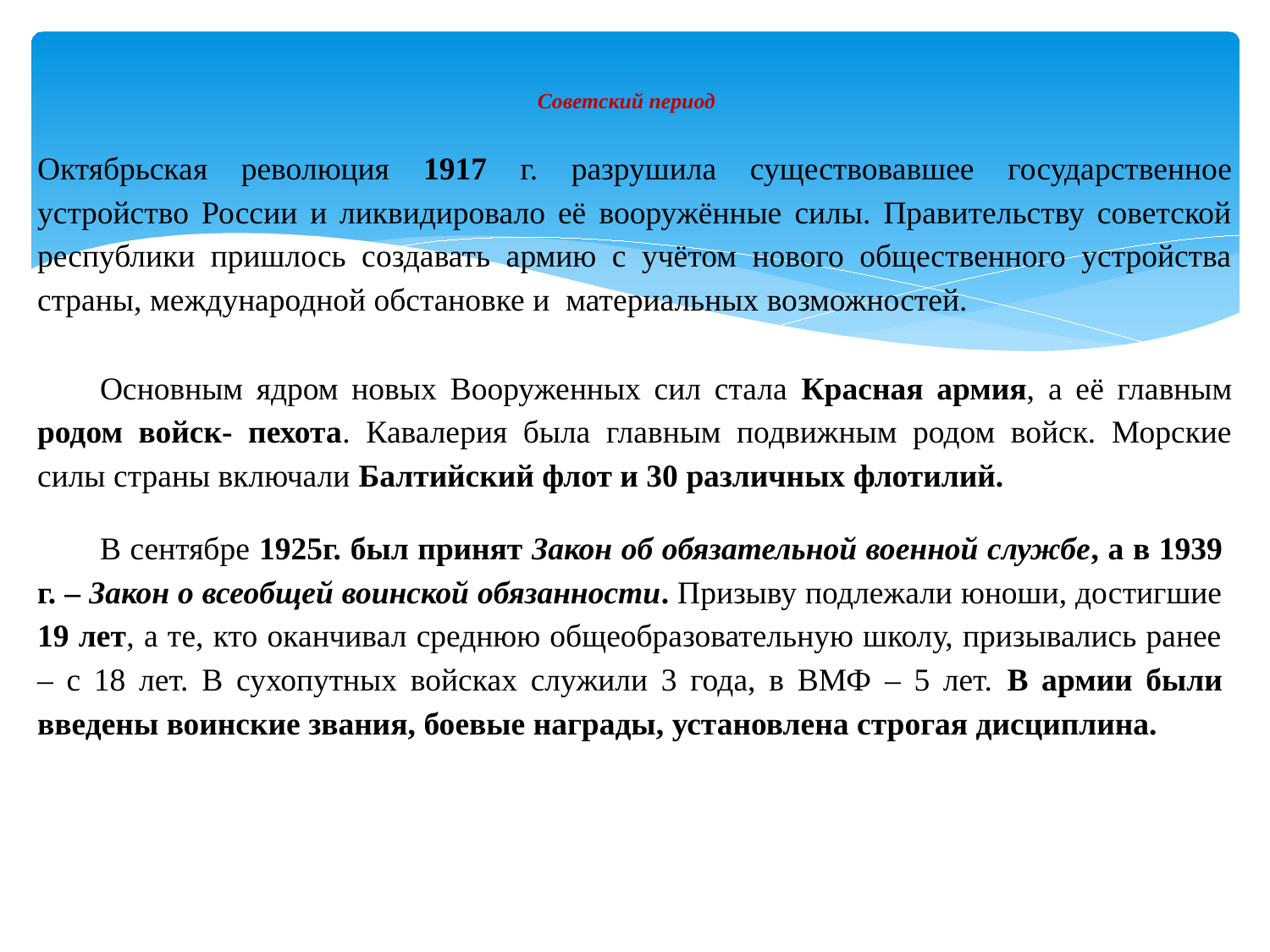

# Советский период
Октябрьская революция 1917 г. разрушила существовавшее государственное устройство России и ликвидировало её вооружённые силы. Правительству советской республики пришлось создавать армию с учётом нового общественного устройства страны, международной обстановке и  материальных возможностей.
Основным ядром новых Вооруженных сил стала Красная армия, а её главным родом войск- пехота. Кавалерия была главным подвижным родом войск. Морские силы страны включали Балтийский флот и 30 различных флотилий.

В сентябре 1925г. был принят Закон об обязательной военной службе, а в 1939 г. – Закон о всеобщей воинской обязанности. Призыву подлежали юноши, достигшие 19 лет, а те, кто оканчивал среднюю общеобразовательную школу, призывались ранее – с 18 лет. В сухопутных войсках служили 3 года, в ВМФ – 5 лет. В армии были введены воинские звания, боевые награды, установлена строгая дисциплина.